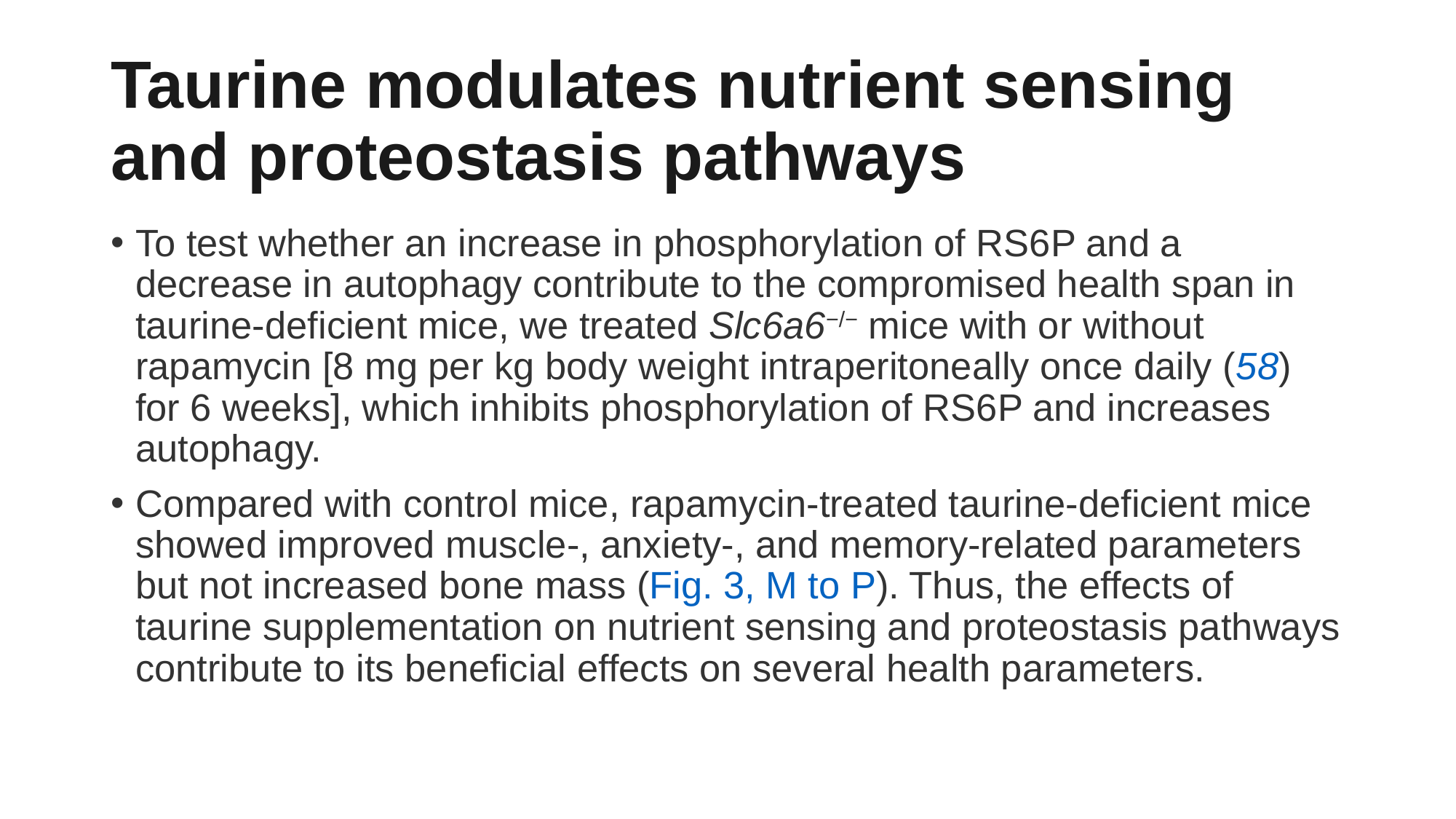

# Taurine modulates nutrient sensing and proteostasis pathways
To test whether an increase in phosphorylation of RS6P and a decrease in autophagy contribute to the compromised health span in taurine-deficient mice, we treated Slc6a6−/− mice with or without rapamycin [8 mg per kg body weight intraperitoneally once daily (58) for 6 weeks], which inhibits phosphorylation of RS6P and increases autophagy.
Compared with control mice, rapamycin-treated taurine-deficient mice showed improved muscle-, anxiety-, and memory-related parameters but not increased bone mass (Fig. 3, M to P). Thus, the effects of taurine supplementation on nutrient sensing and proteostasis pathways contribute to its beneficial effects on several health parameters.